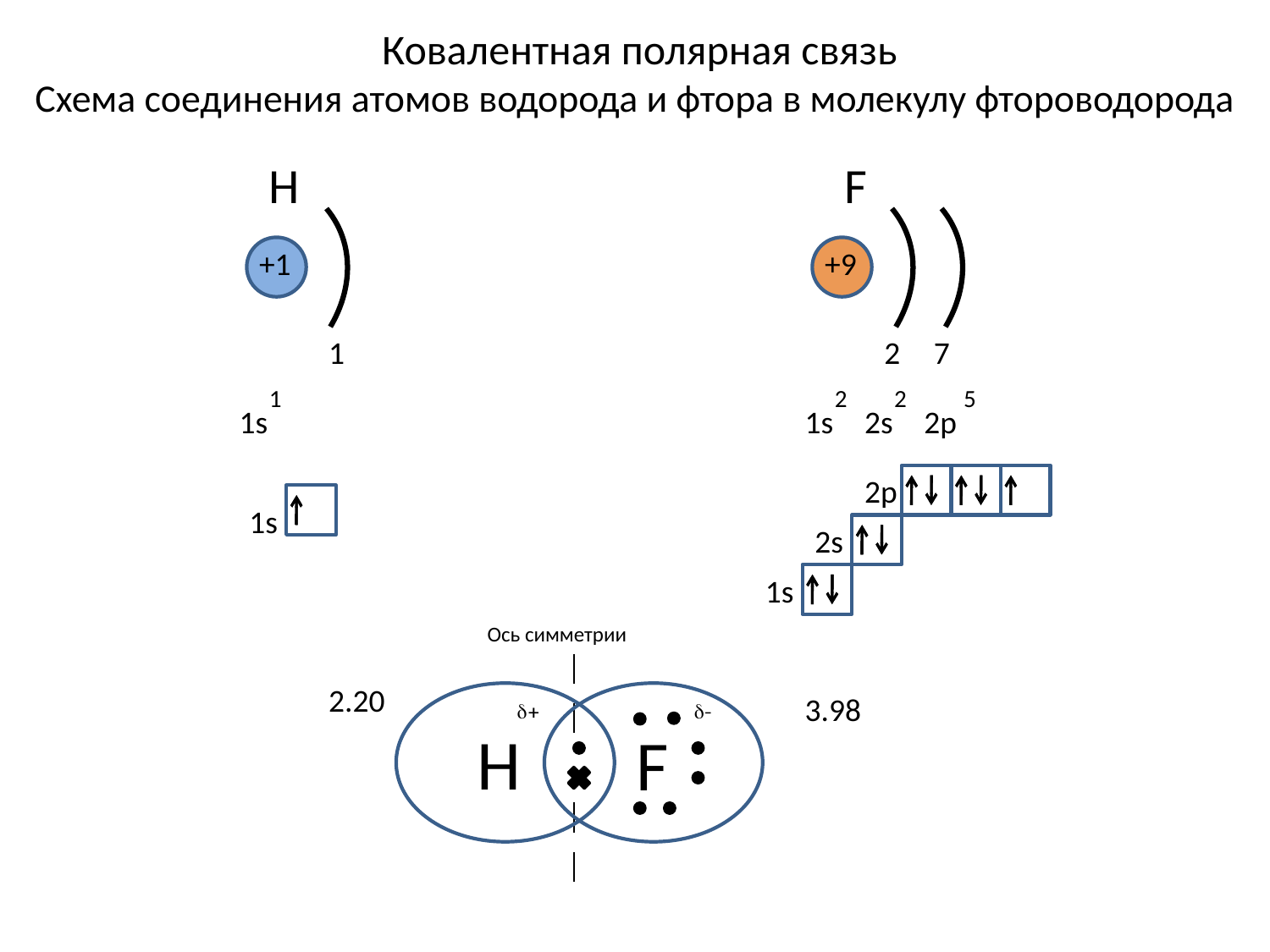

Ковалентная полярная связь
Схема соединения атомов водорода и фтора в молекулу фтороводорода
H
F

+1
+9
1
2
7
1
2
2
5
1s
1s
2s
2p
2p

1s
2s

1s

Ось симметрии
2.20

3.98
δ+
δ-
H

F